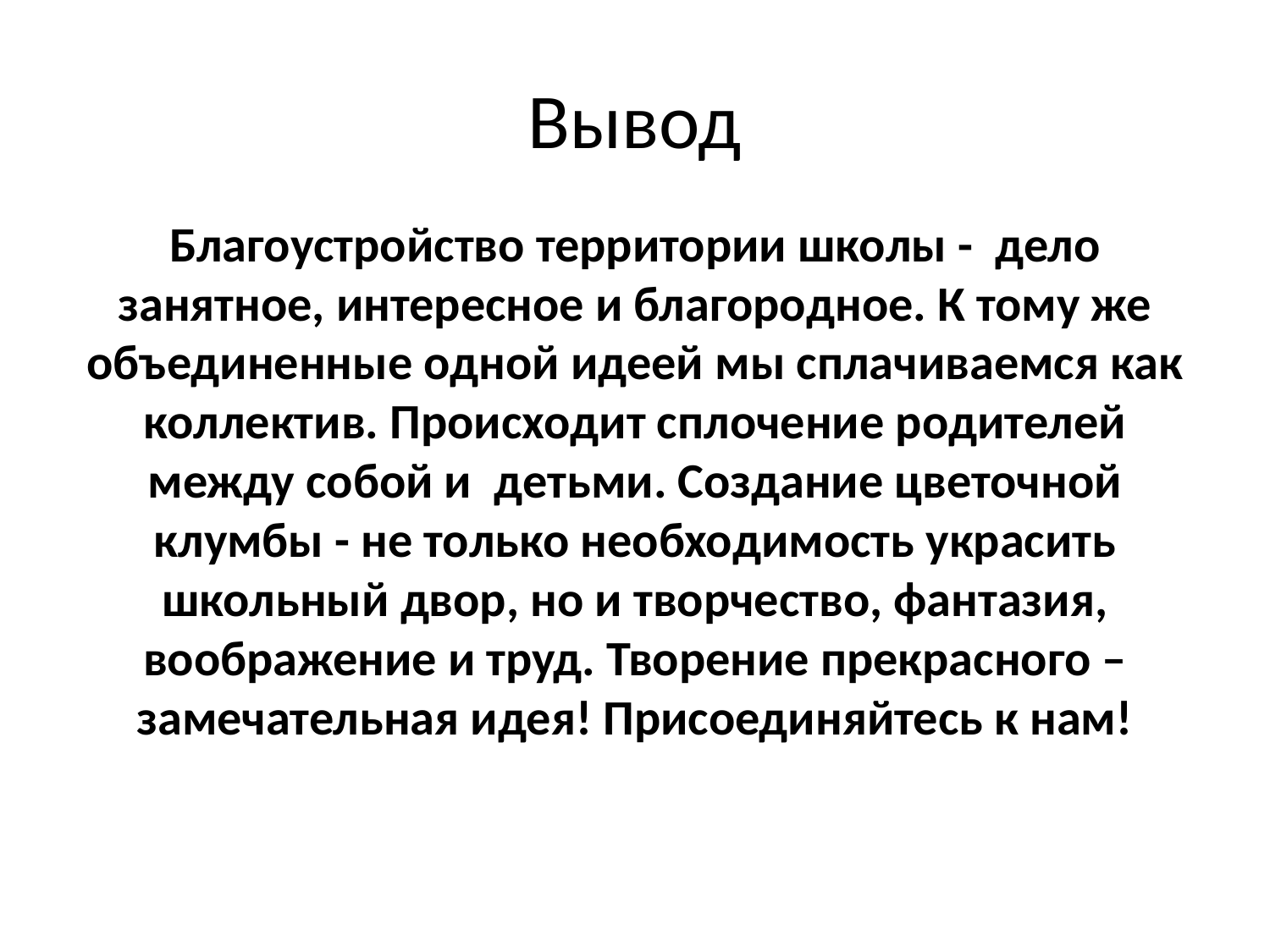

# Вывод
Благоустройство территории школы -  дело занятное, интересное и благородное. К тому же объединенные одной идеей мы сплачиваемся как коллектив. Происходит сплочение родителей между собой и  детьми. Создание цветочной клумбы - не только необходимость украсить школьный двор, но и творчество, фантазия, воображение и труд. Творение прекрасного – замечательная идея! Присоединяйтесь к нам!